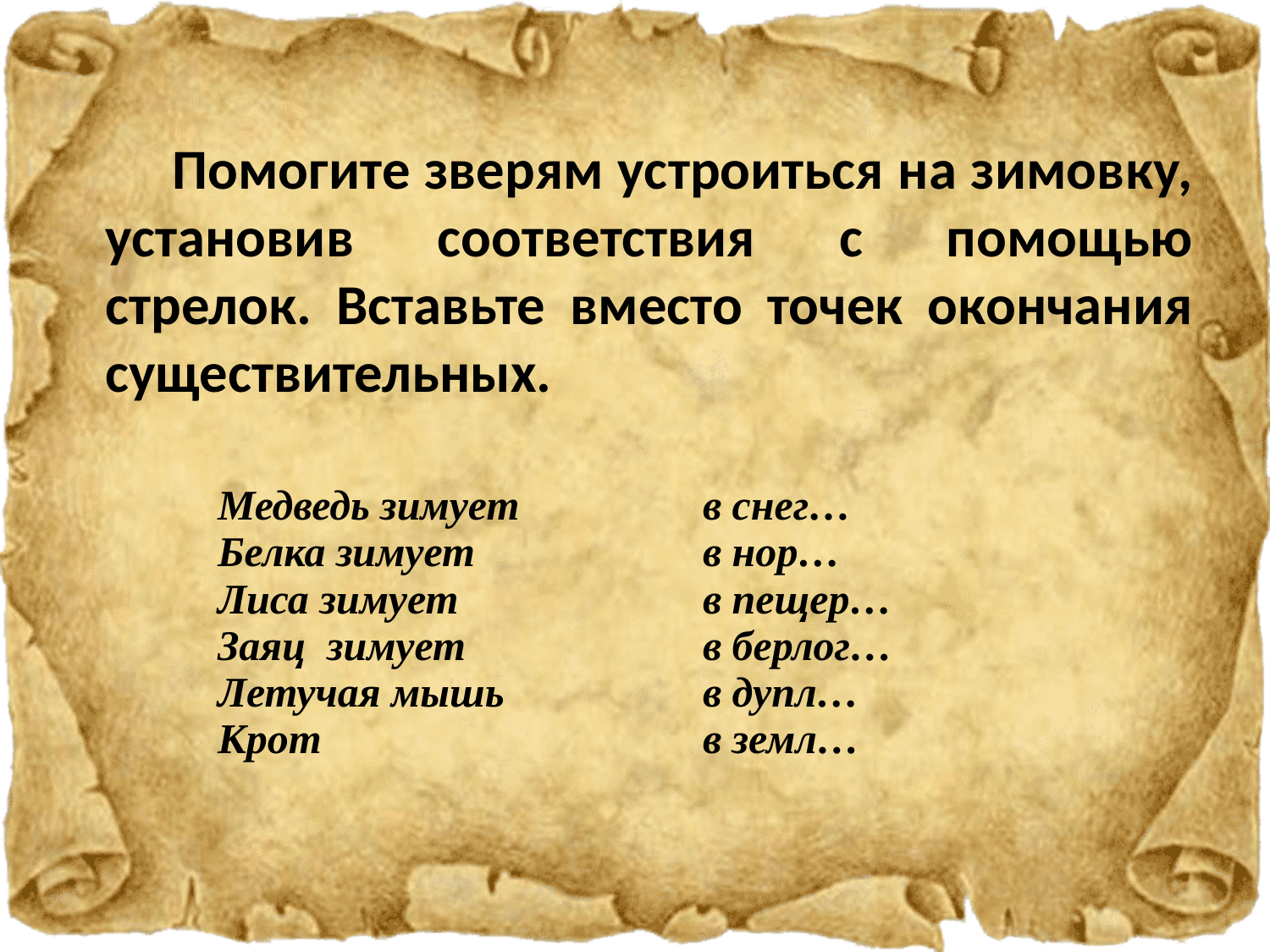

Помогите зверям устроиться на зимовку, установив соответствия с помощью стрелок. Вставьте вместо точек окончания существительных.
| Медведь зимует Белка зимует Лиса зимует Заяц зимует Летучая мышь Крот | в снег… в нор… в пещер… в берлог… в дупл… в земл… |
| --- | --- |